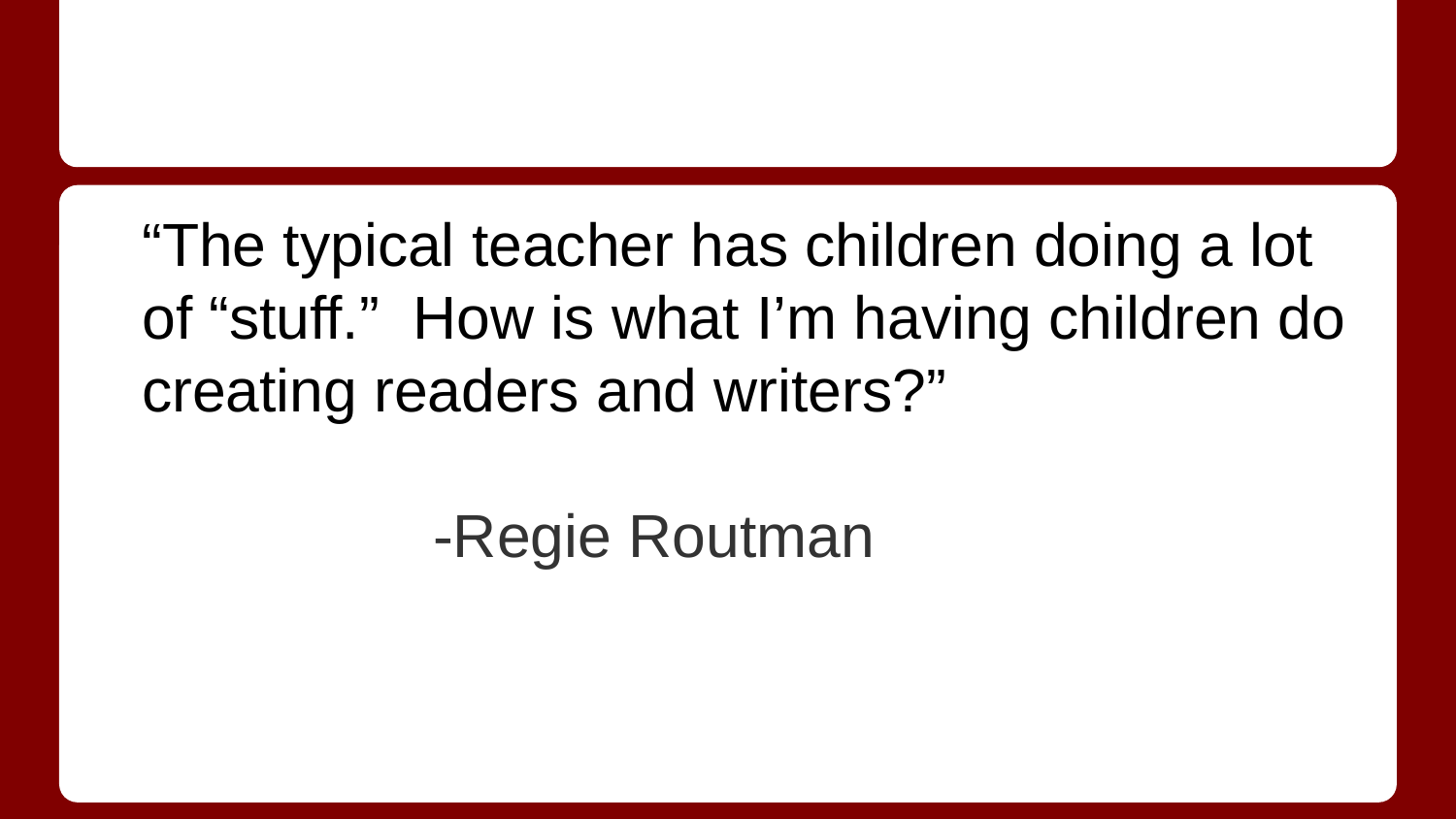

#
“The typical teacher has children doing a lot of “stuff.”  How is what I’m having children do creating readers and writers?”
										-Regie Routman